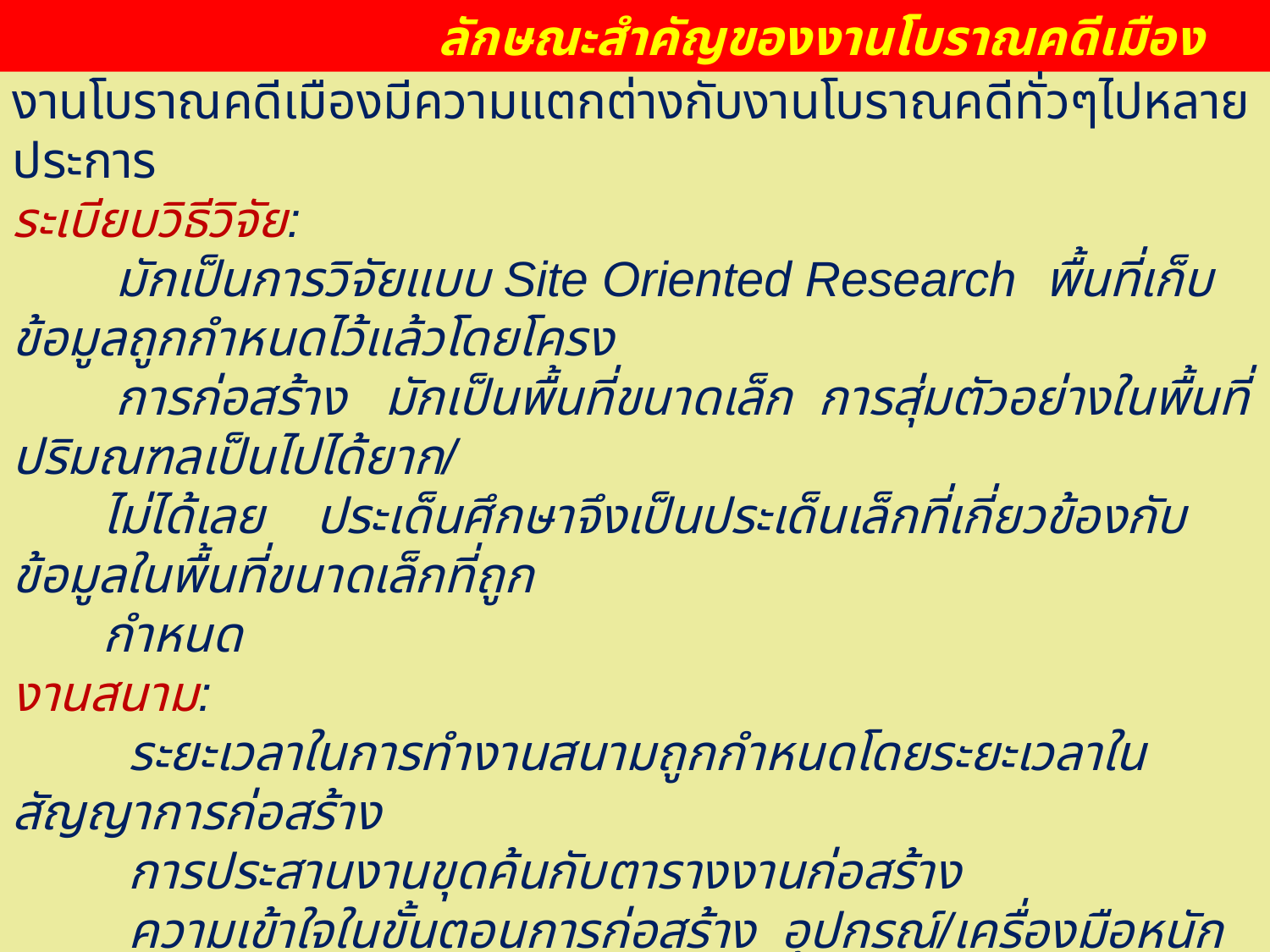

ลักษณะสำคัญของงานโบราณคดีเมือง
งานโบราณคดีเมืองมีความแตกต่างกับงานโบราณคดีทั่วๆไปหลายประการ
ระเบียบวิธีวิจัย:
        มักเป็นการวิจัยแบบ Site Oriented Research  พื้นที่เก็บข้อมูลถูกกำหนดไว้แล้วโดยโครง
        การก่อสร้าง   มักเป็นพื้นที่ขนาดเล็ก  การสุ่มตัวอย่างในพื้นที่ปริมณฑลเป็นไปได้ยาก/
       ไม่ได้เลย    ประเด็นศึกษาจึงเป็นประเด็นเล็กที่เกี่ยวข้องกับข้อมูลในพื้นที่ขนาดเล็กที่ถูก
       กำหนด
งานสนาม:
         ระยะเวลาในการทำงานสนามถูกกำหนดโดยระยะเวลาในสัญญาการก่อสร้าง
         การประสานงานขุดค้นกับตารางงานก่อสร้าง
         ความเข้าใจในขั้นตอนการก่อสร้าง  อุปกรณ์/เครื่องมือหนัก
         ผลกระทบของเครื่องมือ/อุปกรณ์ ก่อสร้าง ที่มีต่อหลักฐานโบราณคดี
         การรักษาความปลอดภัยต่อหลักฐานที่พบ/ทีมงาน ในแหล่งขุดค้น/ก่อสร้าง
         การเลือกใช้เครื่องมือขุดค้นที่เหมาะสม
         ประเด็นในทางกฏหมาย